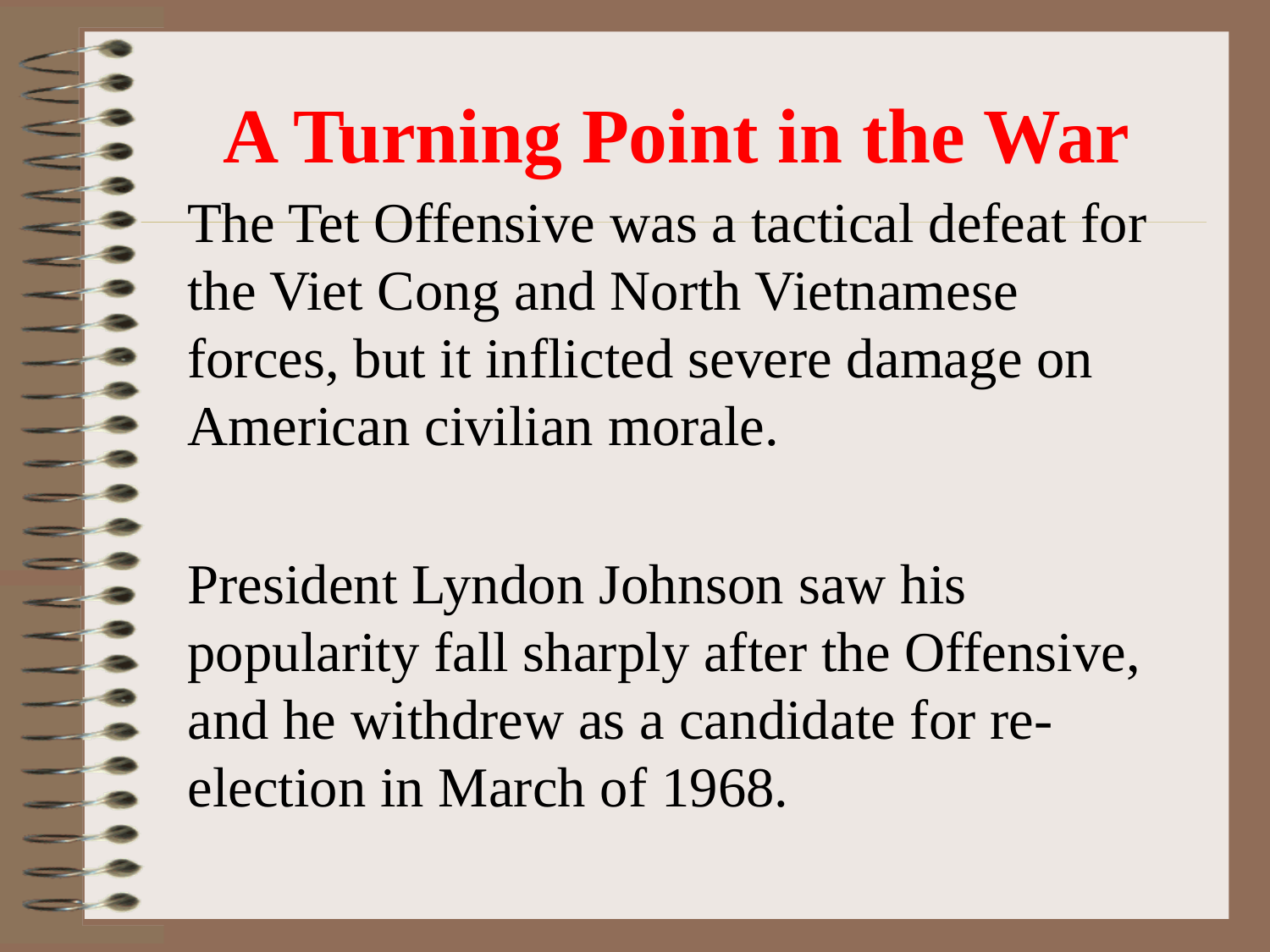

# A Turning Point in the War
	The Tet Offensive was a tactical defeat for the Viet Cong and North Vietnamese forces, but it inflicted severe damage on American civilian morale.

	President Lyndon Johnson saw his popularity fall sharply after the Offensive, and he withdrew as a candidate for re-election in March of 1968.